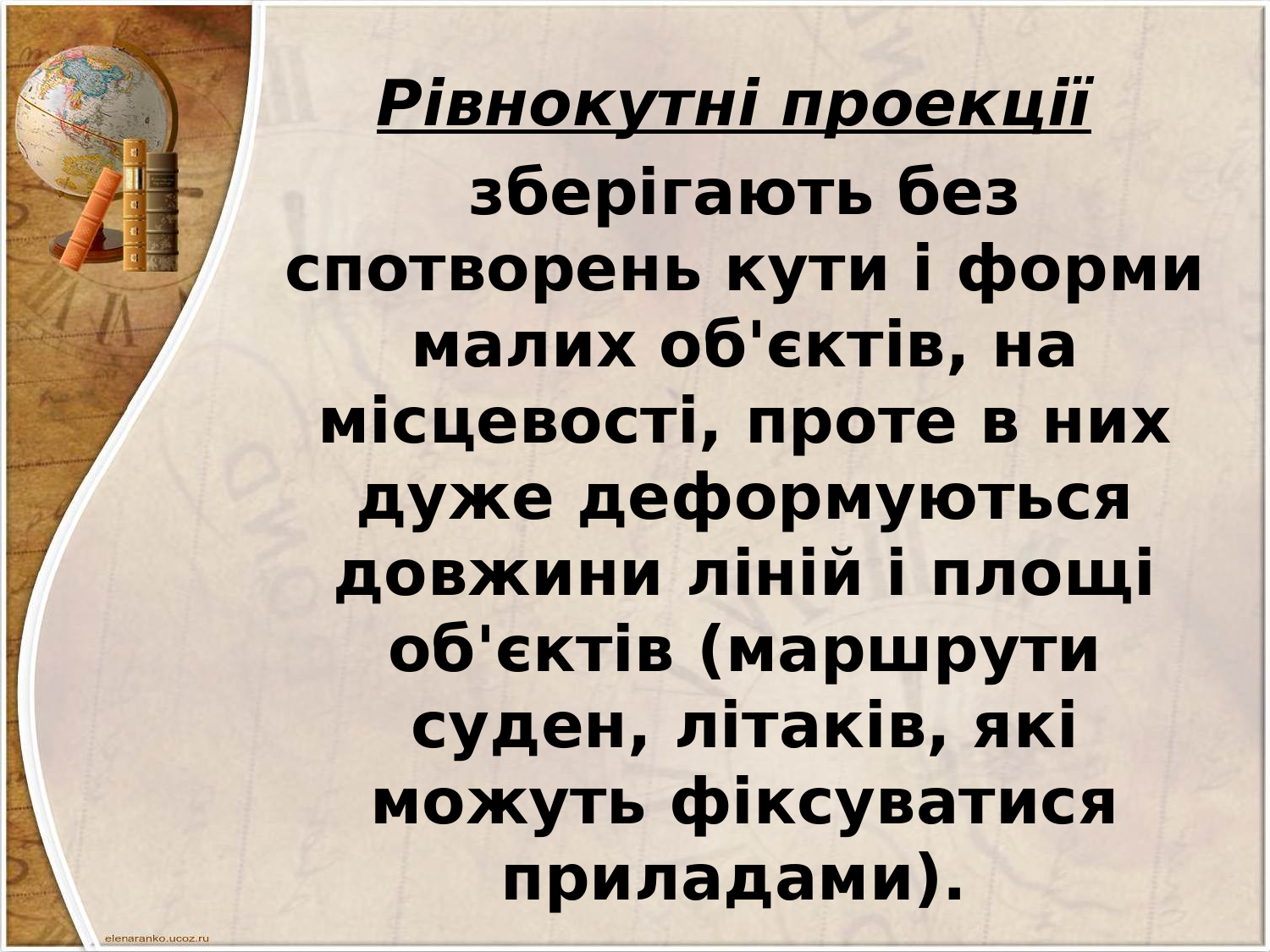

Рівнокутні проекції
зберігають без спотворень кути і форми малих об'єктів, на місцевості, проте в них дуже деформуються довжини ліній і площі об'єктів (маршрути суден, літаків, які можуть фіксуватися приладами).